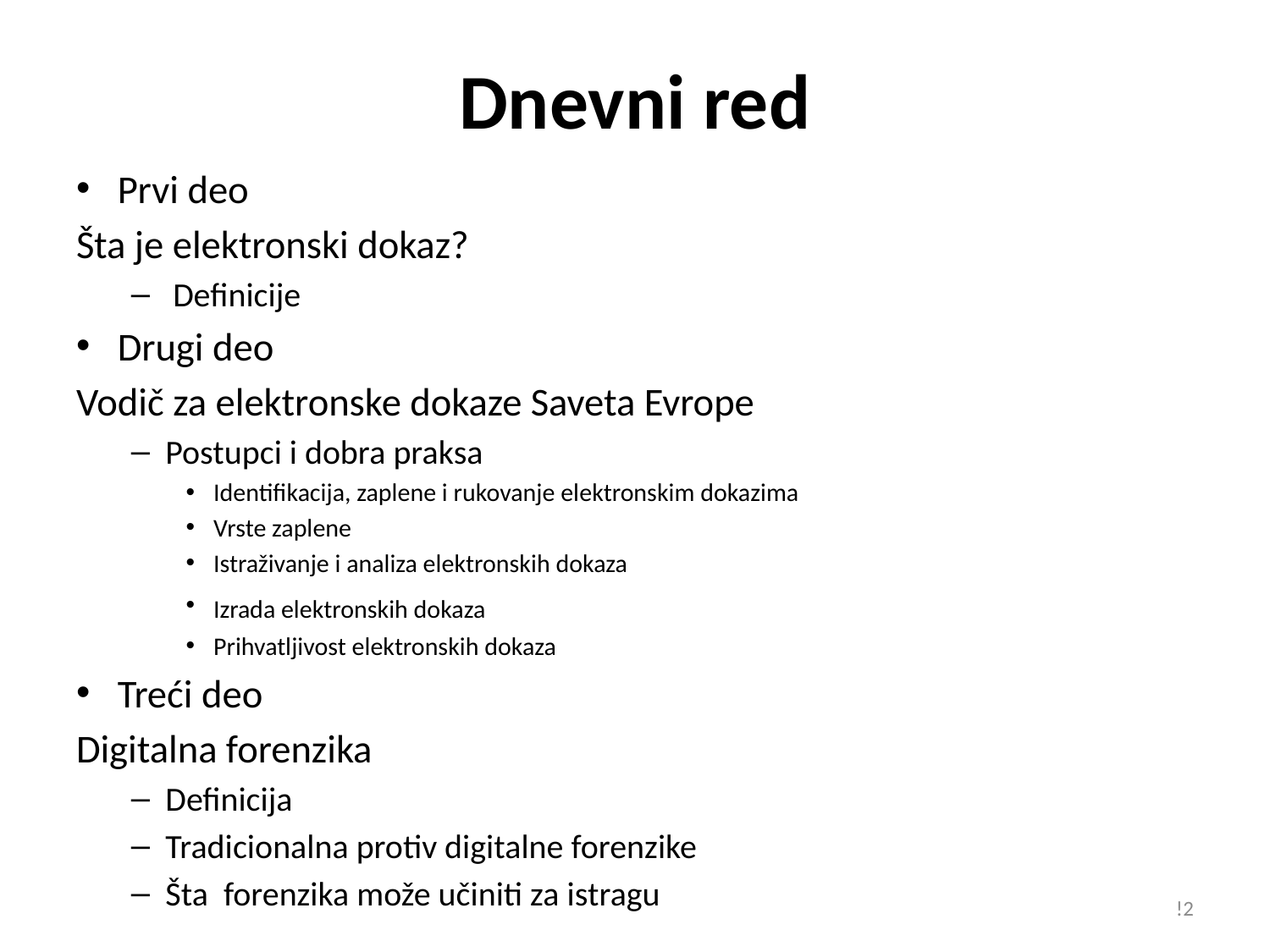

# Dnevni red
Prvi deo
Šta je elektronski dokaz?
 Definicije
Drugi deo
Vodič za elektronske dokaze Saveta Evrope
Postupci i dobra praksa
Identifikacija, zaplene i rukovanje elektronskim dokazima
Vrste zaplene
Istraživanje i analiza elektronskih dokaza
Izrada elektronskih dokaza
Prihvatljivost elektronskih dokaza
Treći deo
Digitalna forenzika
Definicija
Tradicionalna protiv digitalne forenzike
Šta  forenzika može učiniti za istragu

!2